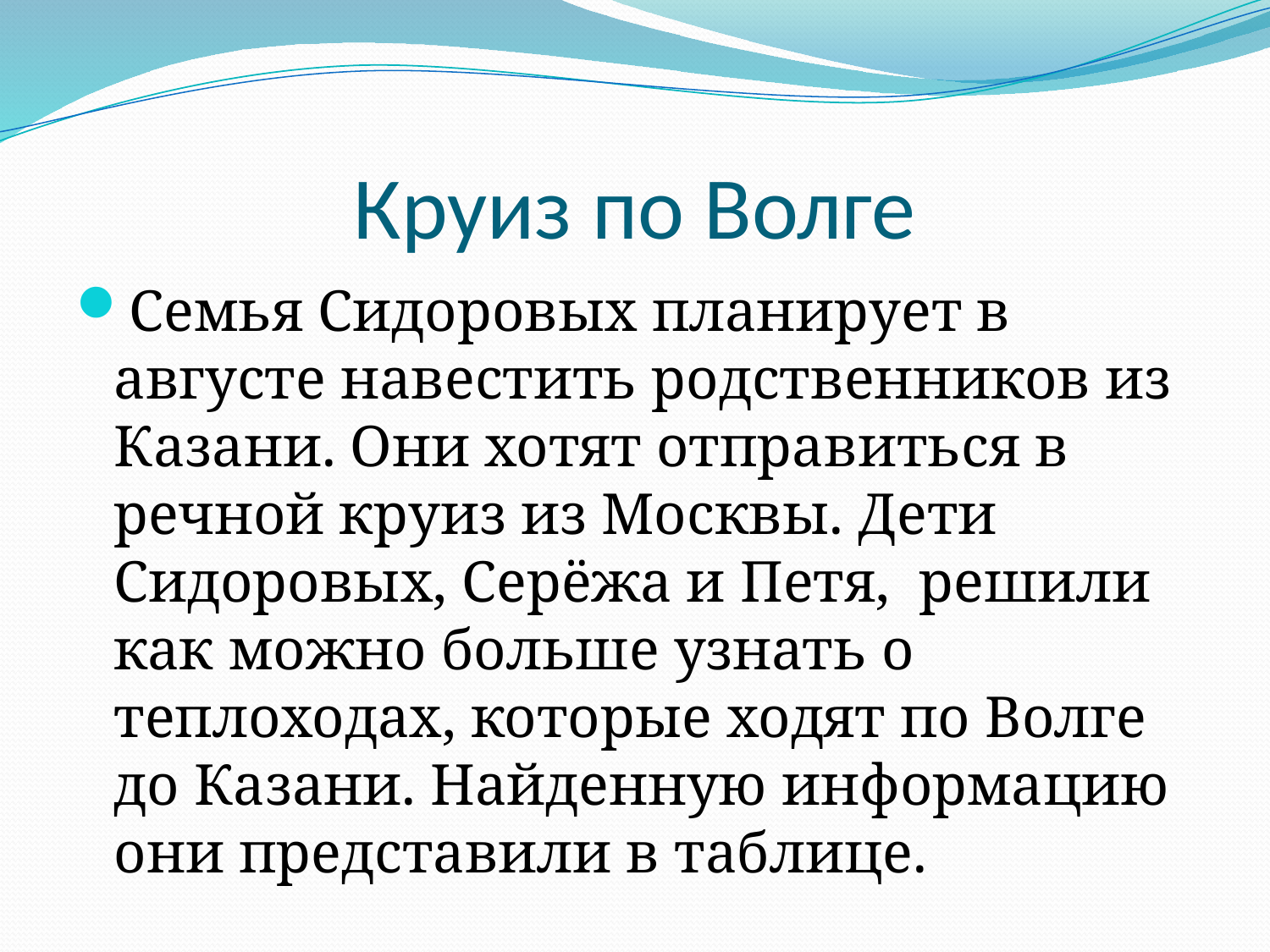

# Круиз по Волге
Семья Сидоровых планирует в августе навестить родственников из Казани. Они хотят отправиться в речной круиз из Москвы. Дети Сидоровых, Серёжа и Петя,  решили как можно больше узнать о теплоходах, которые ходят по Волге до Казани. Найденную информацию они представили в таблице.